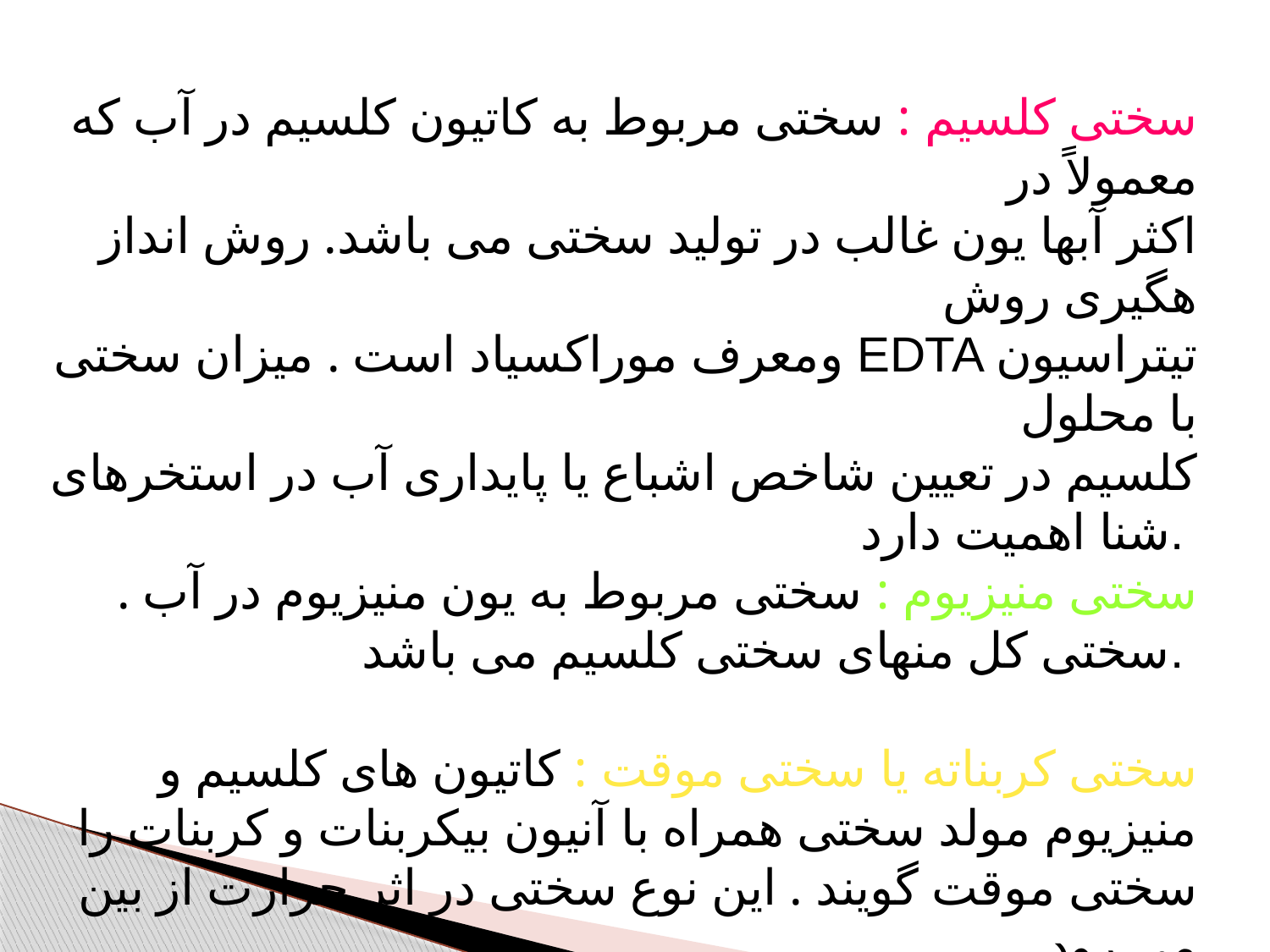

سختی کلسیم : سختی مربوط به کاتیون کلسیم در آب که معمولاً در
اکثر آبها یون غالب در تولید سختی می باشد. روش انداز هگیری روش
ومعرف موراکسیاد است . میزان سختی EDTA تیتراسیون با محلول
کلسیم در تعیین شاخص اشباع یا پایداری آب در استخرهای شنا اهمیت دارد.
سختی منیزیوم : سختی مربوط به یون منیزیوم در آب . سختی کل منهای سختی کلسیم می باشد.

سختی کربناته یا سختی موقت : کاتیون های کلسیم و منیزیوم مولد سختی همراه با آنیون بیکربنات و کربنات را سختی موقت گویند . این نوع سختی در اثر حرارت از بین می رود.